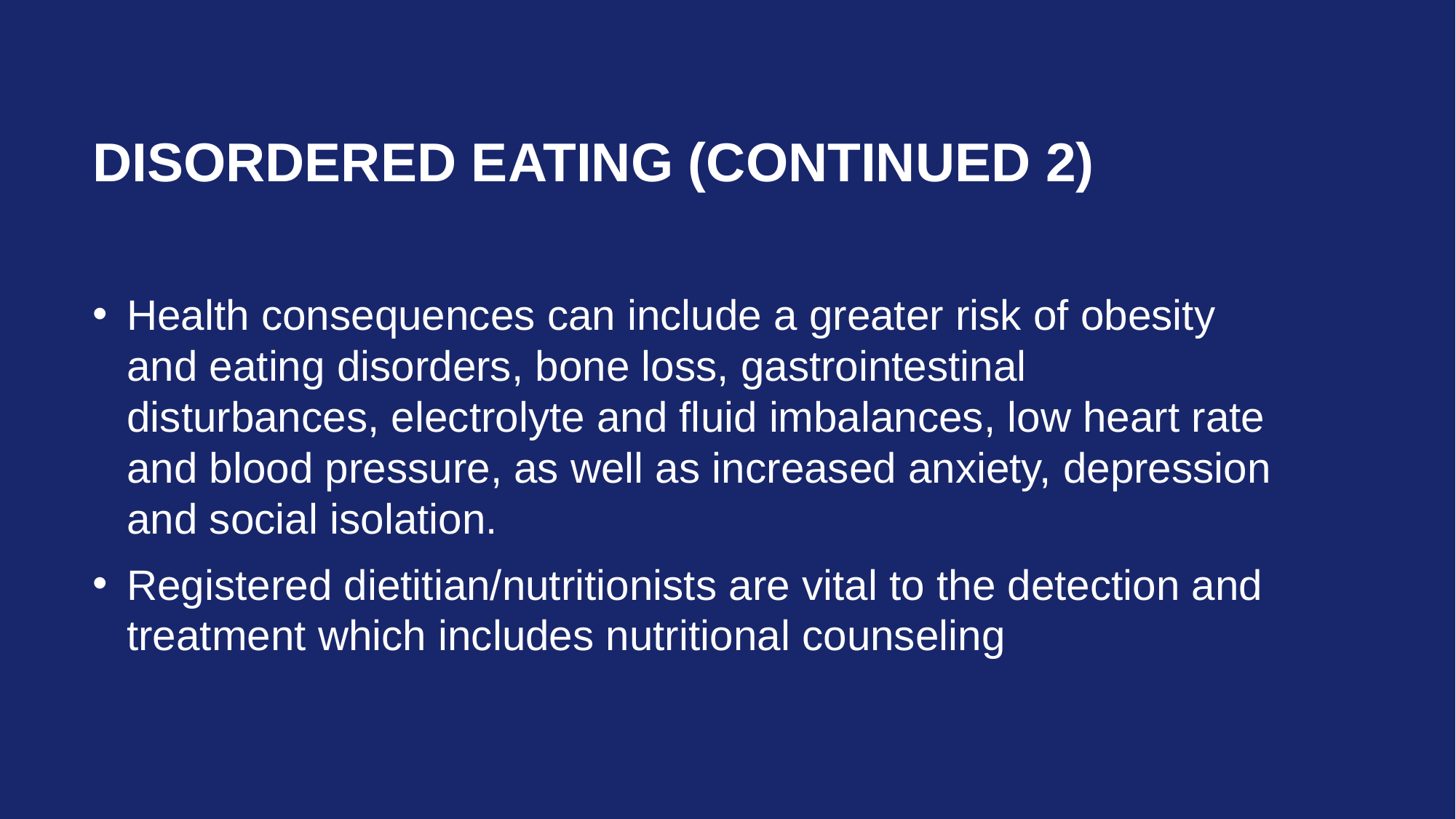

# Disordered eating (continued 2)
Health consequences can include a greater risk of obesity and eating disorders, bone loss, gastrointestinal disturbances, electrolyte and fluid imbalances, low heart rate and blood pressure, as well as increased anxiety, depression and social isolation.
Registered dietitian/nutritionists are vital to the detection and treatment which includes nutritional counseling